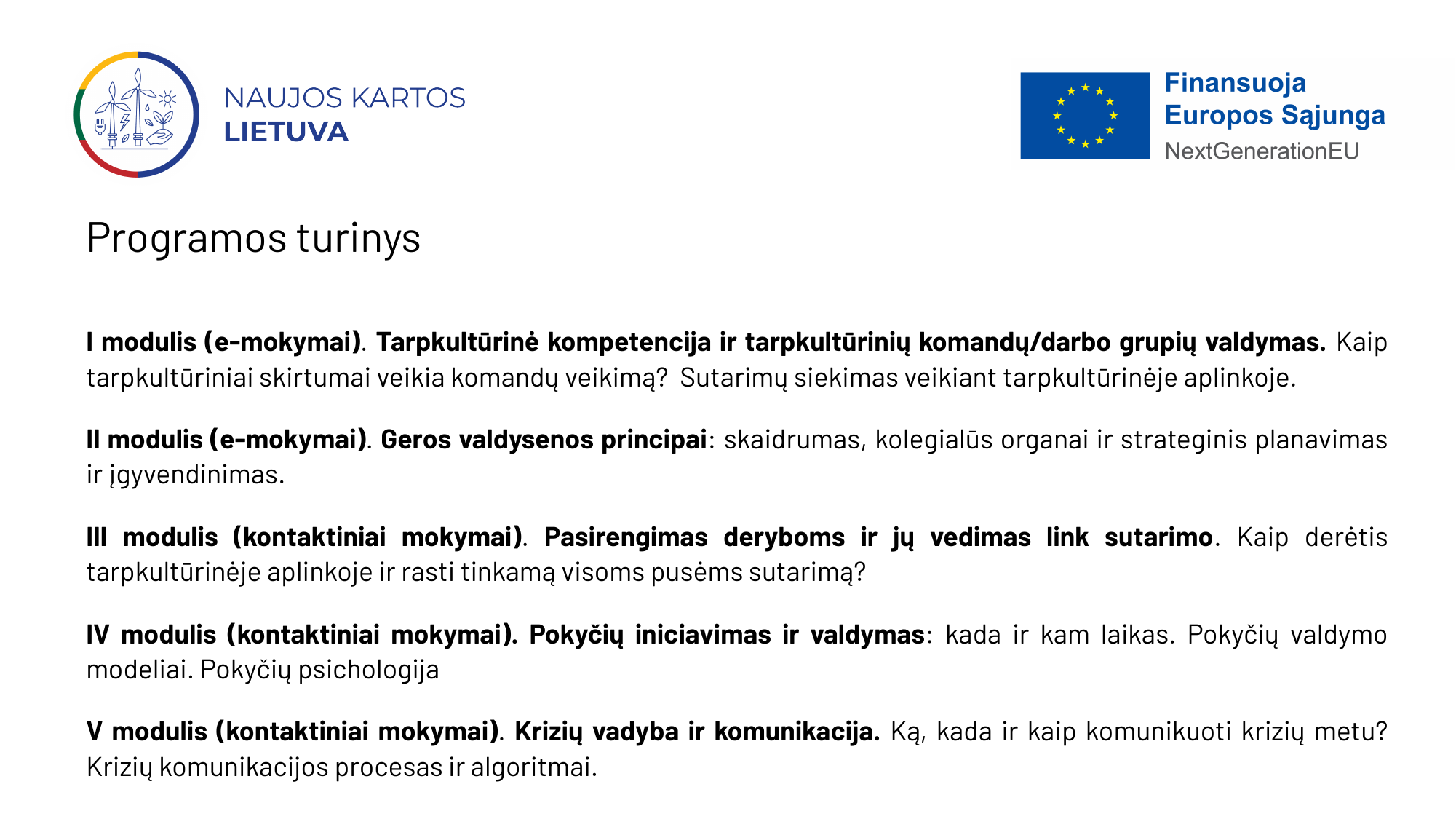

# Programos turinys
I modulis (e-mokymai). Tarpkultūrinė kompetencija ir tarpkultūrinių komandų/darbo grupių valdymas. Kaip tarpkultūriniai skirtumai veikia komandų veikimą?  Sutarimų siekimas veikiant tarpkultūrinėje aplinkoje.
II modulis (e-mokymai). Geros valdysenos principai: skaidrumas, kolegialūs organai ir strateginis planavimas ir įgyvendinimas.
III modulis (kontaktiniai mokymai). Pasirengimas deryboms ir jų vedimas link sutarimo. Kaip derėtis tarpkultūrinėje aplinkoje ir rasti tinkamą visoms pusėms sutarimą?
IV modulis (kontaktiniai mokymai). Pokyčių iniciavimas ir valdymas: kada ir kam laikas. Pokyčių valdymo modeliai. Pokyčių psichologija
V modulis (kontaktiniai mokymai). Krizių vadyba ir komunikacija. Ką, kada ir kaip komunikuoti krizių metu? Krizių komunikacijos procesas ir algoritmai.